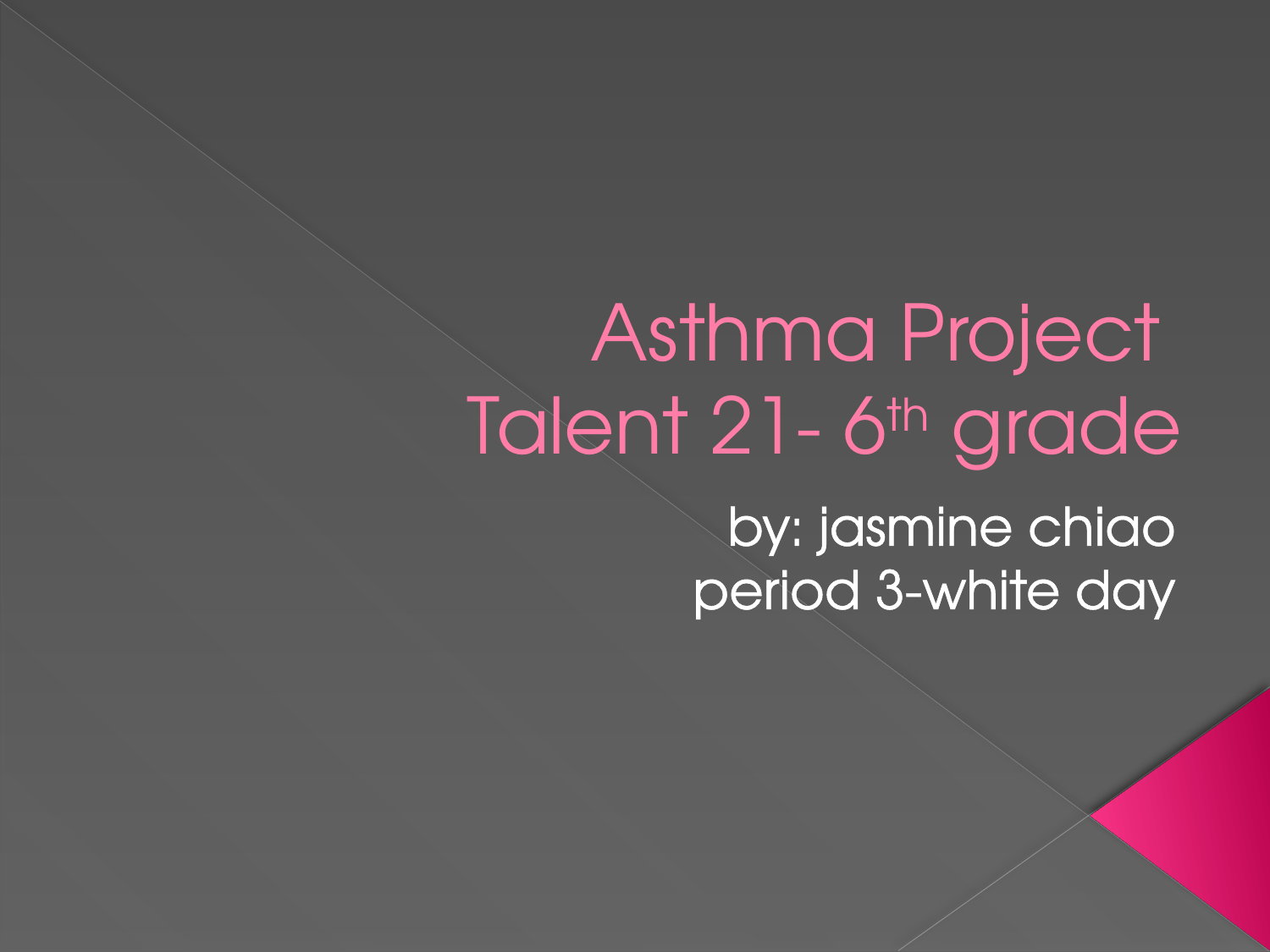

# Asthma Project Talent 21- 6th grade
by: jasmine chiao
period 3-white day